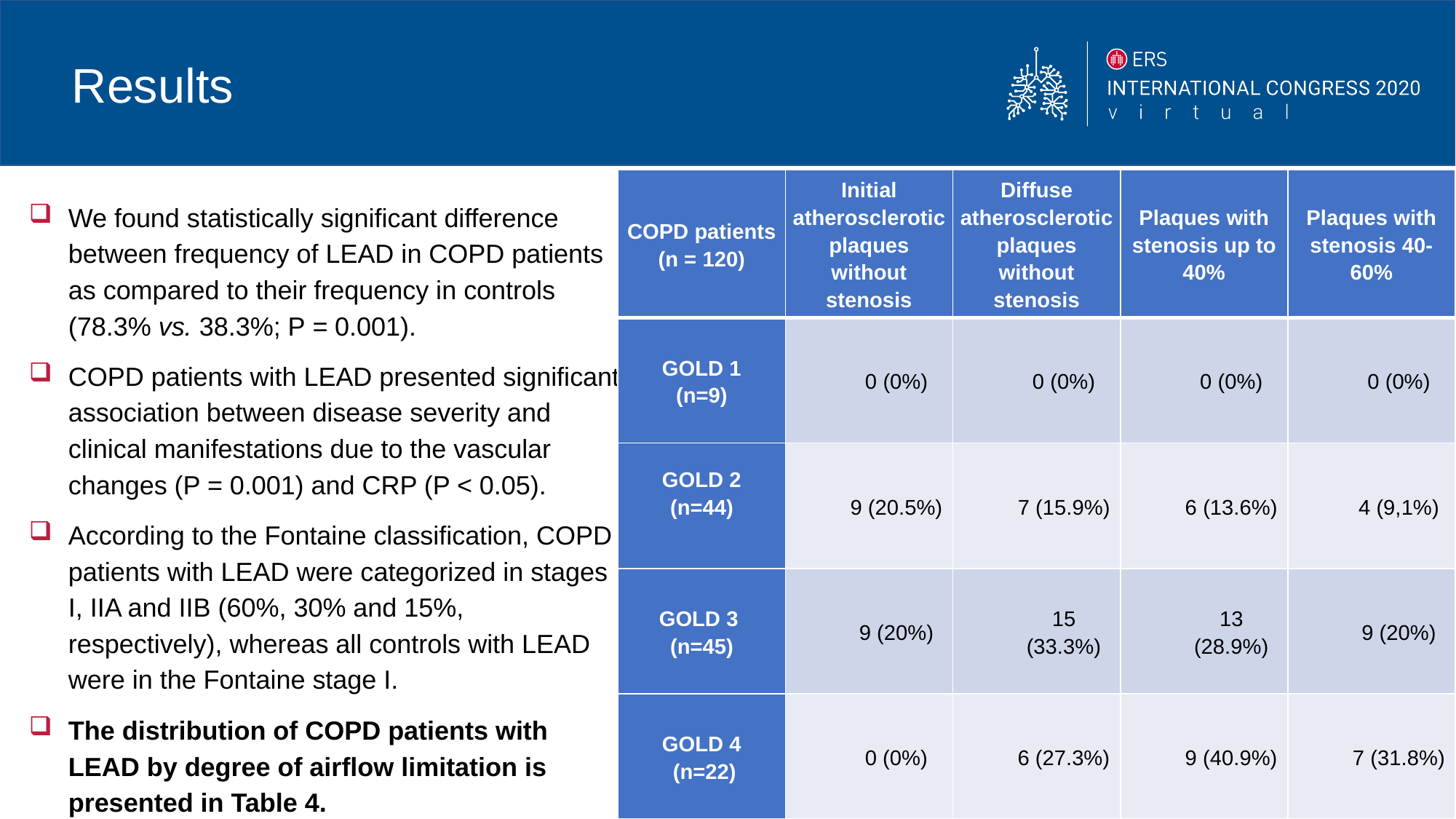

# Results
| COPD patients (n = 120) | Initial atherosclerotic plaques without stenosis | Diffuse atherosclerotic plaques without stenosis | Plaques with stenosis up to 40% | Plaques with stenosis 40-60% |
| --- | --- | --- | --- | --- |
| GOLD 1 (n=9) | 0 (0%) | 0 (0%) | 0 (0%) | 0 (0%) |
| GOLD 2 (n=44) | 9 (20.5%) | 7 (15.9%) | 6 (13.6%) | 4 (9,1%) |
| GOLD 3 (n=45) | 9 (20%) | 15 (33.3%) | 13 (28.9%) | 9 (20%) |
| GOLD 4 (n=22) | 0 (0%) | 6 (27.3%) | 9 (40.9%) | 7 (31.8%) |
We found statistically significant difference between frequency of LEAD in COPD patients as compared to their frequency in controls (78.3% vs. 38.3%; P = 0.001).
COPD patients with LEAD presented significant association between disease severity and clinical manifestations due to the vascular changes (P = 0.001) and CRP (P < 0.05).
According to the Fontaine classification, COPD patients with LEAD were categorized in stages I, IIA and IIB (60%, 30% and 15%, respectively), whereas all controls with LEAD were in the Fontaine stage I.
The distribution of COPD patients with LEAD by degree of airflow limitation is presented in Table 4.